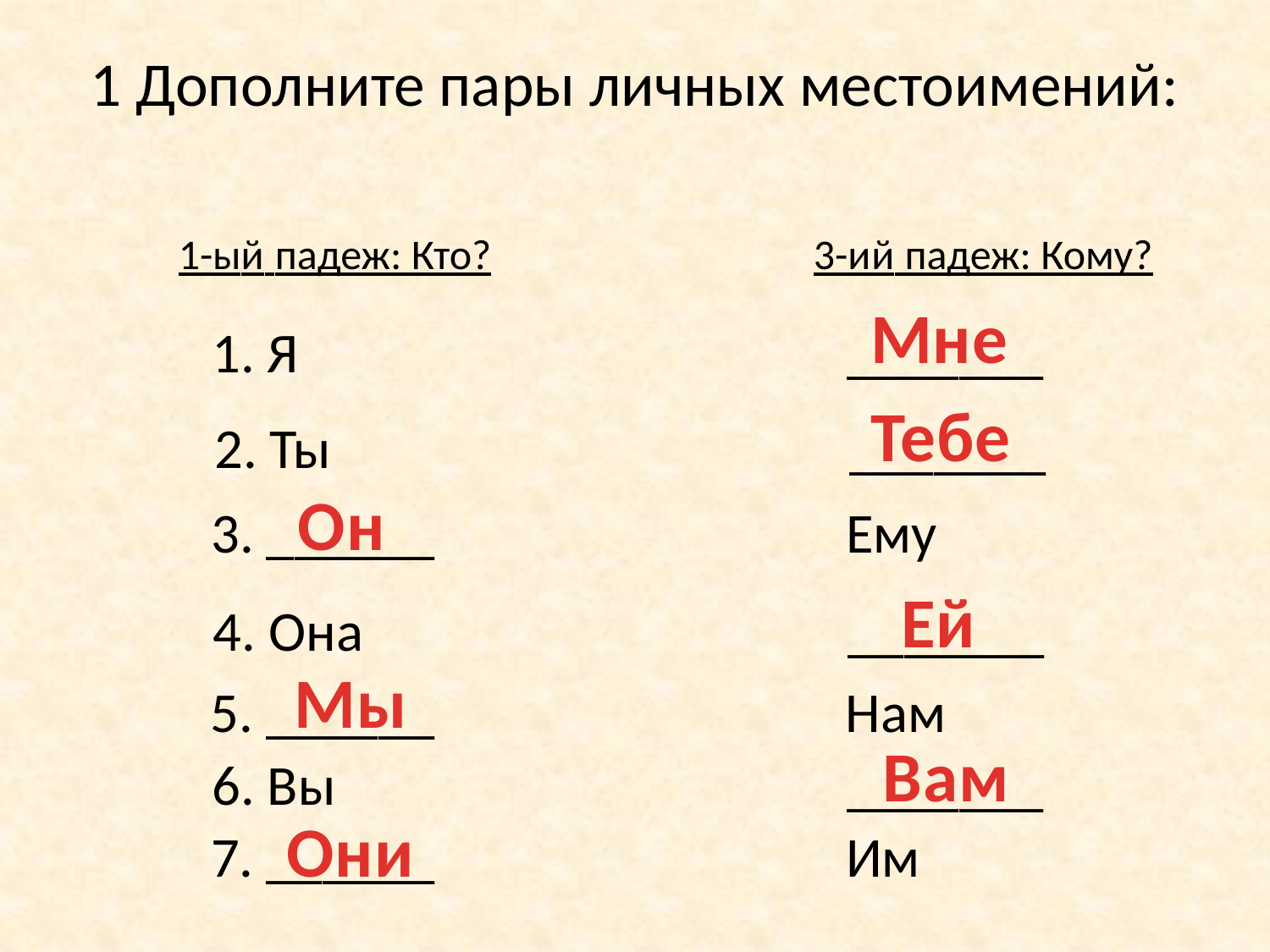

1 Дополните пары личных местоимений:
	1-ый падеж: Кто?			3-ий падеж: Кому?
Мне
1. Я					_______
Тебе
2. Ты					_______
Он
3. ______				Ему
Ей
4. Она				_______
Мы
5. ______				Нам
Вам
6. Вы					_______
Они
7. ______				Им